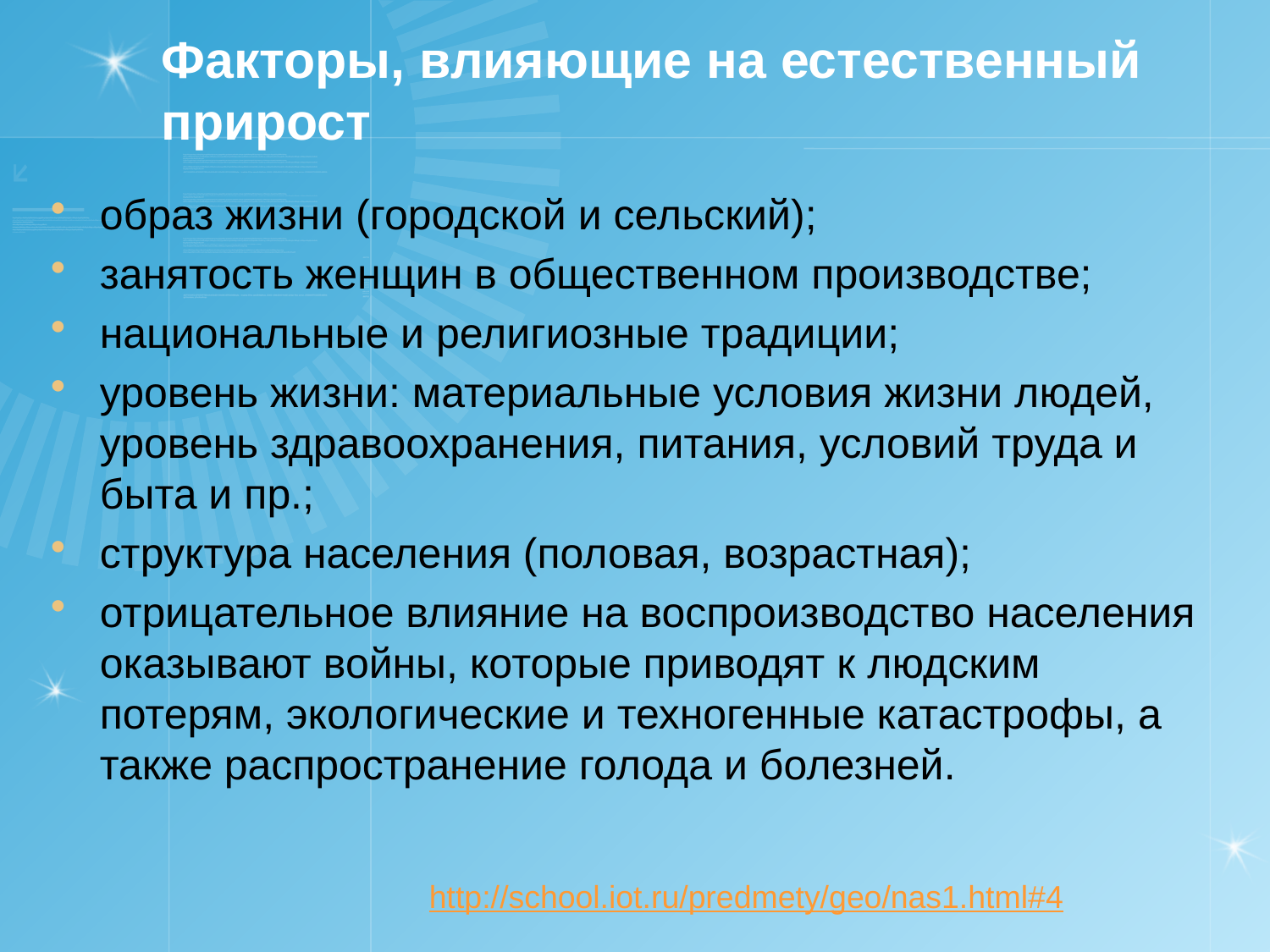

# Факторы, влияющие на естественный прирост
образ жизни (городской и сельский);
занятость женщин в общественном производстве;
национальные и религиозные традиции;
уровень жизни: материальные условия жизни людей, уровень здравоохранения, питания, условий труда и быта и пр.;
структура населения (половая, возрастная);
отрицательное влияние на воспроизводство населения оказывают войны, которые приводят к людским потерям, экологические и техногенные катастрофы, а также распространение голода и болезней.
http://school.iot.ru/predmety/geo/nas1.html#4